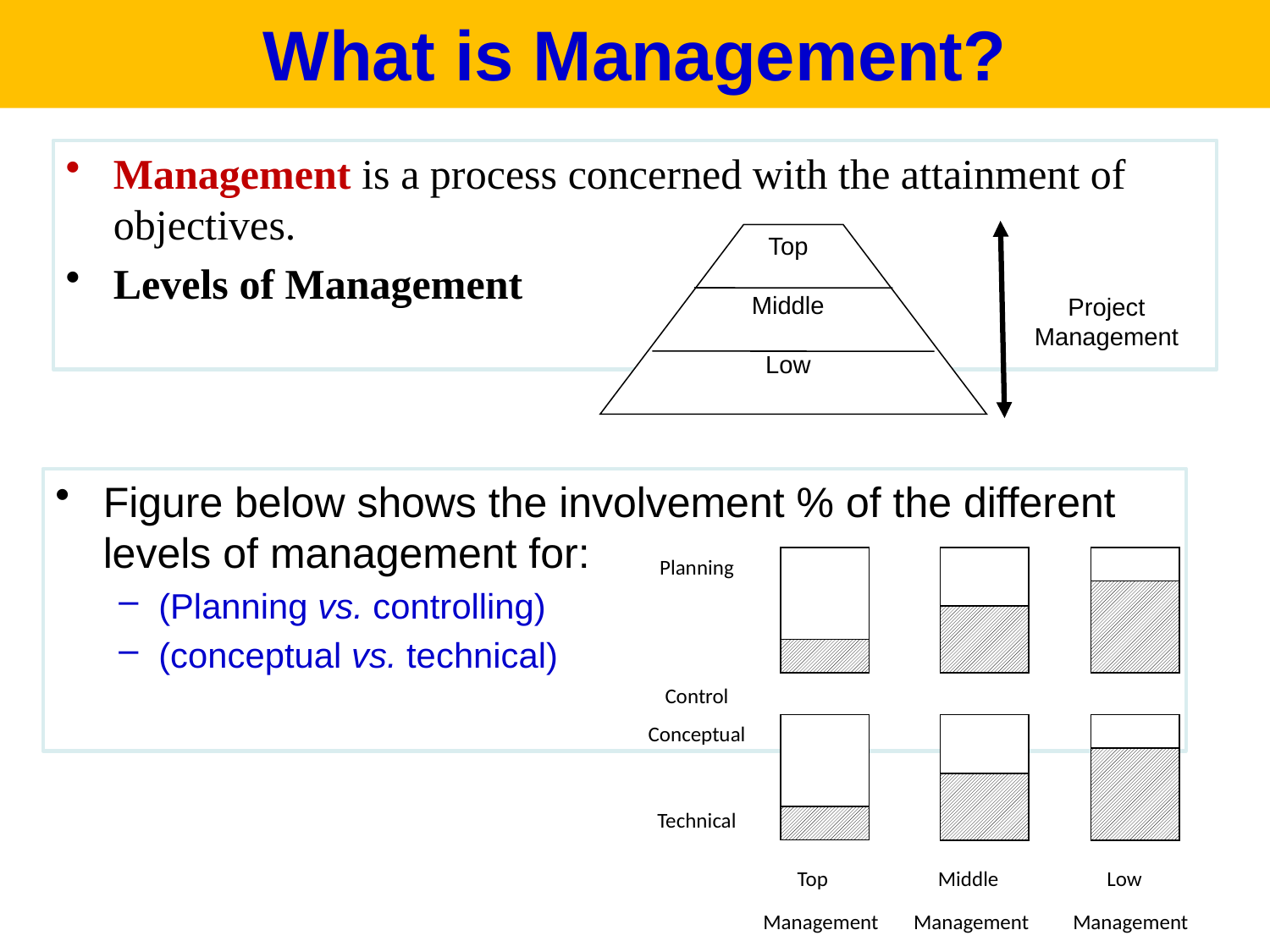

What is Management?
Management is a process concerned with the attainment of objectives.
Levels of Management

Top

Middle

Low

Project Management

Figure below shows the involvement % of the different levels of management for:
(Planning vs. controlling)
(conceptual vs. technical)
Planning

Control

Conceptual

Technical

       Top
Management
     Middle
Management
       Low
Management